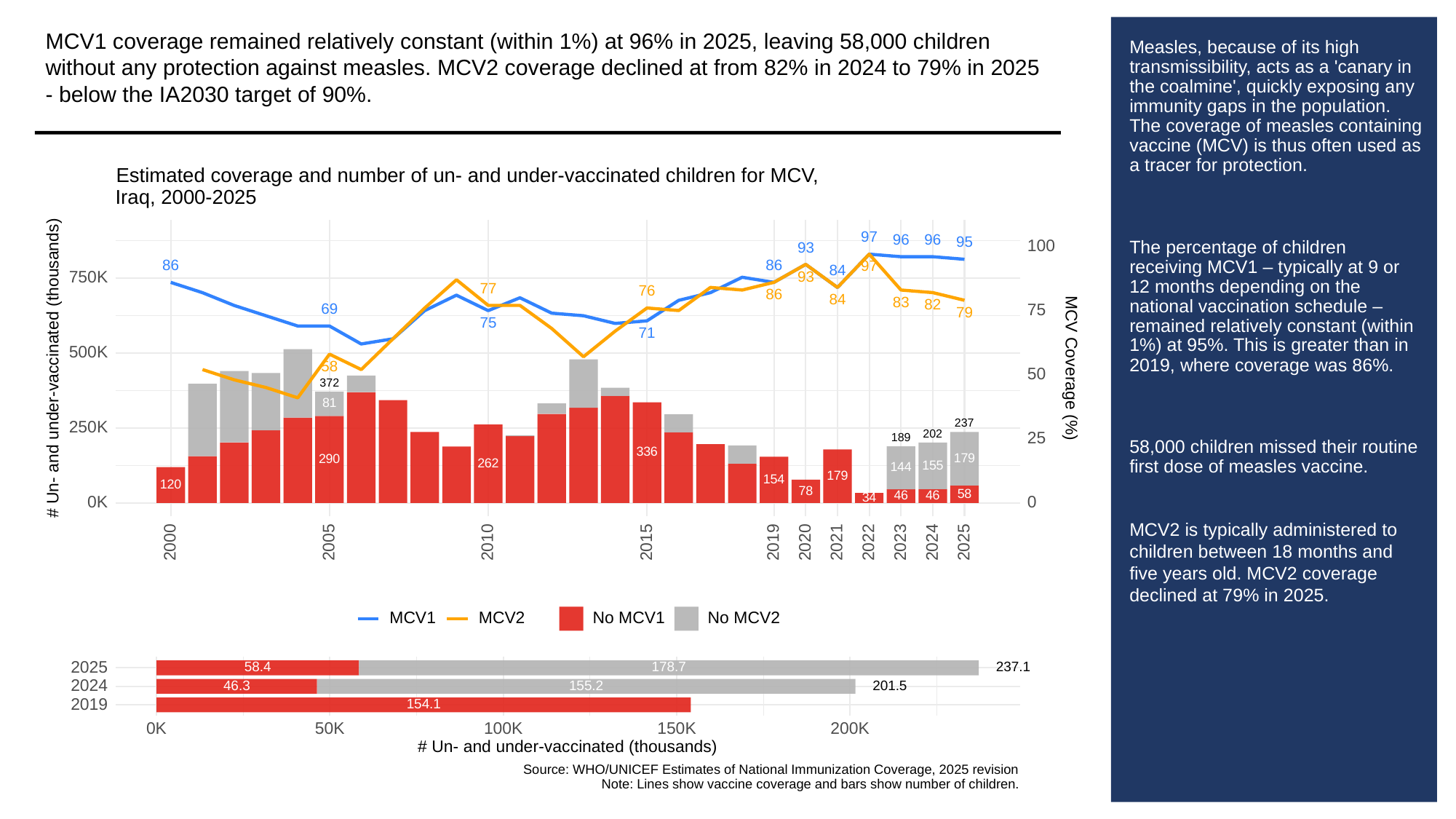

MCV1 coverage remained relatively constant (within 1%) at 96% in 2025, leaving 58,000 children without any protection against measles. MCV2 coverage declined at from 82% in 2024 to 79% in 2025 - below the IA2030 target of 90%.
# Measles, because of its high transmissibility, acts as a 'canary in the coalmine', quickly exposing any immunity gaps in the population. The coverage of measles containing vaccine (MCV) is thus often used as a tracer for protection.

The percentage of children receiving MCV1 – typically at 9 or 12 months depending on the national vaccination schedule – remained relatively constant (within 1%) at 95%. This is greater than in 2019, where coverage was 86%.

58,000 children missed their routine first dose of measles vaccine.

MCV2 is typically administered to children between 18 months and five years old. MCV2 coverage declined at 79% in 2025.

Estimated coverage and number of un- and under-vaccinated children for MCV,
Iraq, 2000-2025

97
96
96
95
100

93

86
86
97
84
93
750K

77
76
86
84
83
82
69
75
79

75
71
500K

# Un- and under-vaccinated (thousands)
MCV Coverage (%)
58
50

372

81

237
250K

202

25
189

336

179
290

262
155
144

179
154

120

78

58
46
46

34
0K
0

2023
2000
2005
2010
2015
2019
2020
2021
2022
2024
2025

MCV1
MCV2
No MCV1
No MCV2

2025
237.1
58.4
178.7

2024
46.3
155.2
201.5

2019
154.1

0K
50K
100K
150K
200K
# Un- and under-vaccinated (thousands)
Source: WHO/UNICEF Estimates of National Immunization Coverage, 2025 revision
Note: Lines show vaccine coverage and bars show number of children.